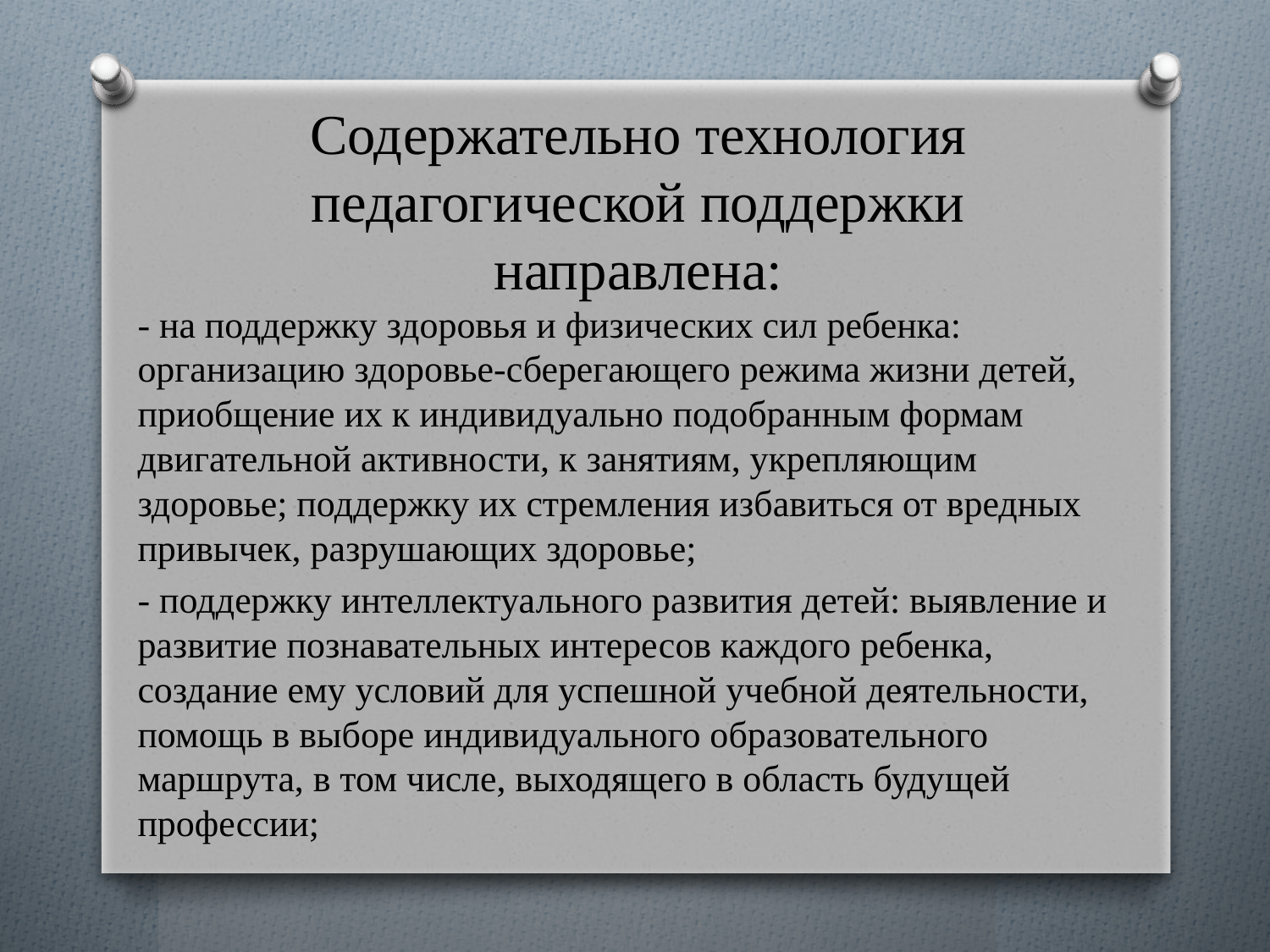

# Содержательно технология педагогической поддержки направлена:
- на поддержку здоровья и физических сил ребенка: организацию здоровье-сберегающего режима жизни детей, приобщение их к индивидуально подобранным формам двигательной активности, к занятиям, укрепляющим здоровье; поддержку их стремления избавиться от вредных привычек, разрушающих здоровье;
- поддержку интеллектуального развития детей: выявление и развитие познавательных интересов каждого ребенка, создание ему условий для успешной учебной деятельности, помощь в выборе индивидуального образовательного маршрута, в том числе, выходящего в область будущей профессии;